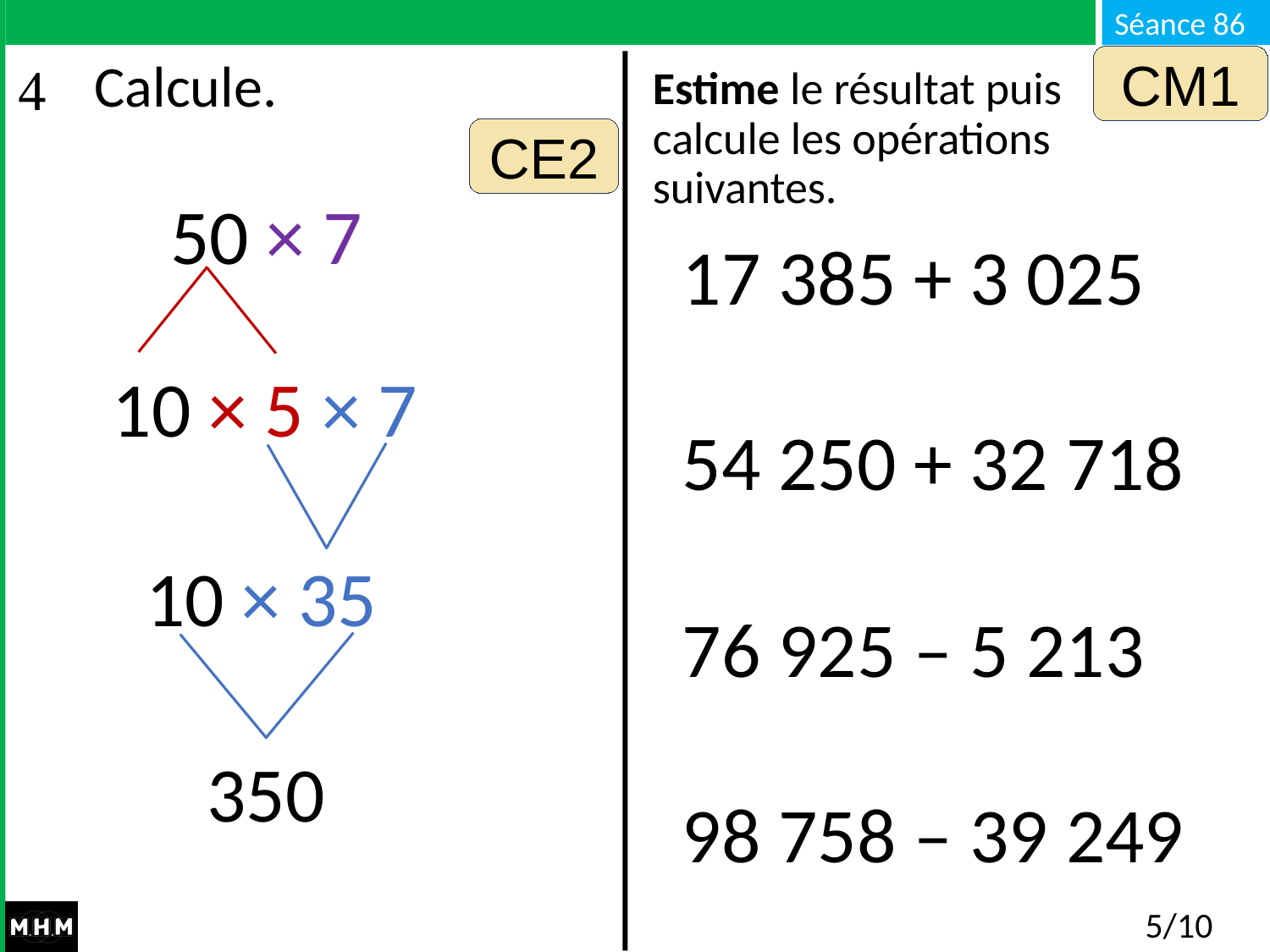

CM1
Calcule.

Estime le résultat puis
calcule les opérations suivantes.
CE2
50 × 7
17 385 + 3 025

54 250 + 32 718

76 925 – 5 213

98 758 – 39 249
10 × 5 × 7
10 × 35
350
# 5/10